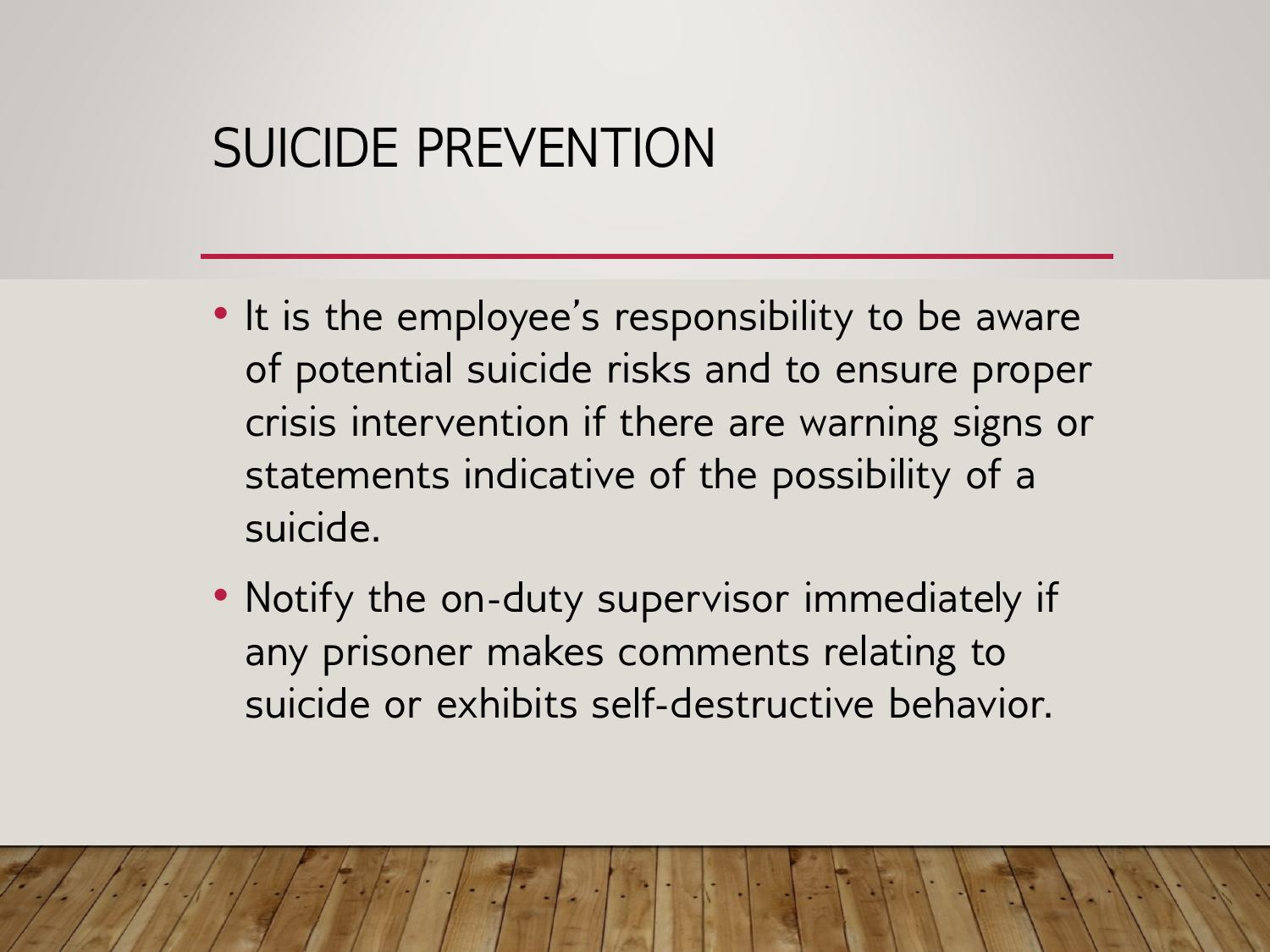

# SUICIDE PREVENTION
It is the employee’s responsibility to be aware of potential suicide risks and to ensure proper crisis intervention if there are warning signs or statements indicative of the possibility of a suicide.
Notify the on-duty supervisor immediately if any prisoner makes comments relating to suicide or exhibits self-destructive behavior.